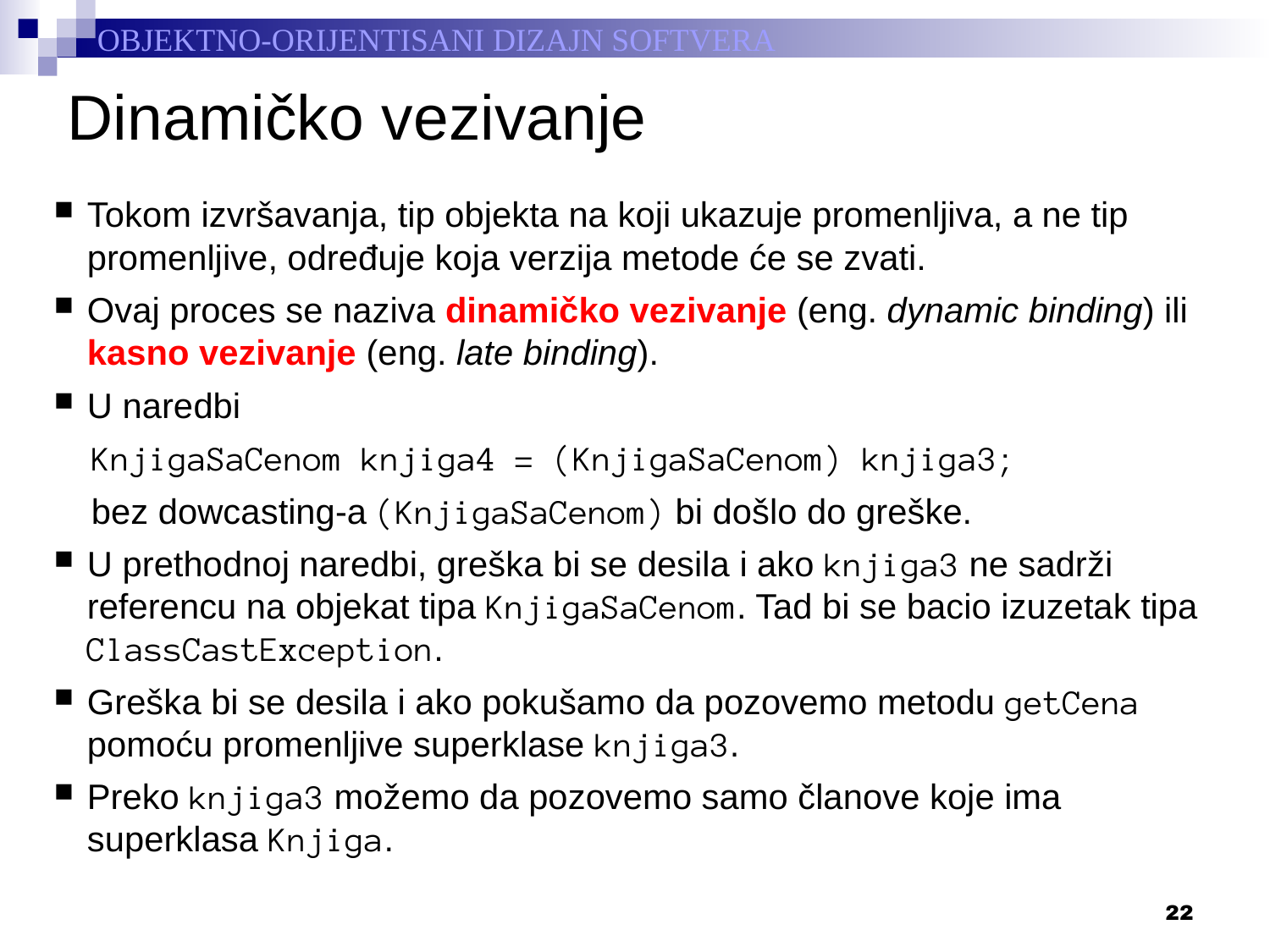

# Dinamičko vezivanje
Tokom izvršavanja, tip objekta na koji ukazuje promenljiva, a ne tip promenljive, određuje koja verzija metode će se zvati.
Ovaj proces se naziva dinamičko vezivanje (eng. dynamic binding) ili kasno vezivanje (eng. late binding).
U naredbi
KnjigaSaCenom knjiga4 = (KnjigaSaCenom) knjiga3;
bez dowcasting-a (KnjigaSaCenom) bi došlo do greške.
U prethodnoj naredbi, greška bi se desila i ako knjiga3 ne sadrži referencu na objekat tipa KnjigaSaCenom. Tad bi se bacio izuzetak tipa ClassCastException.
Greška bi se desila i ako pokušamo da pozovemo metodu getCena pomoću promenljive superklase knjiga3.
Preko knjiga3 možemo da pozovemo samo članove koje ima superklasa Knjiga.

22